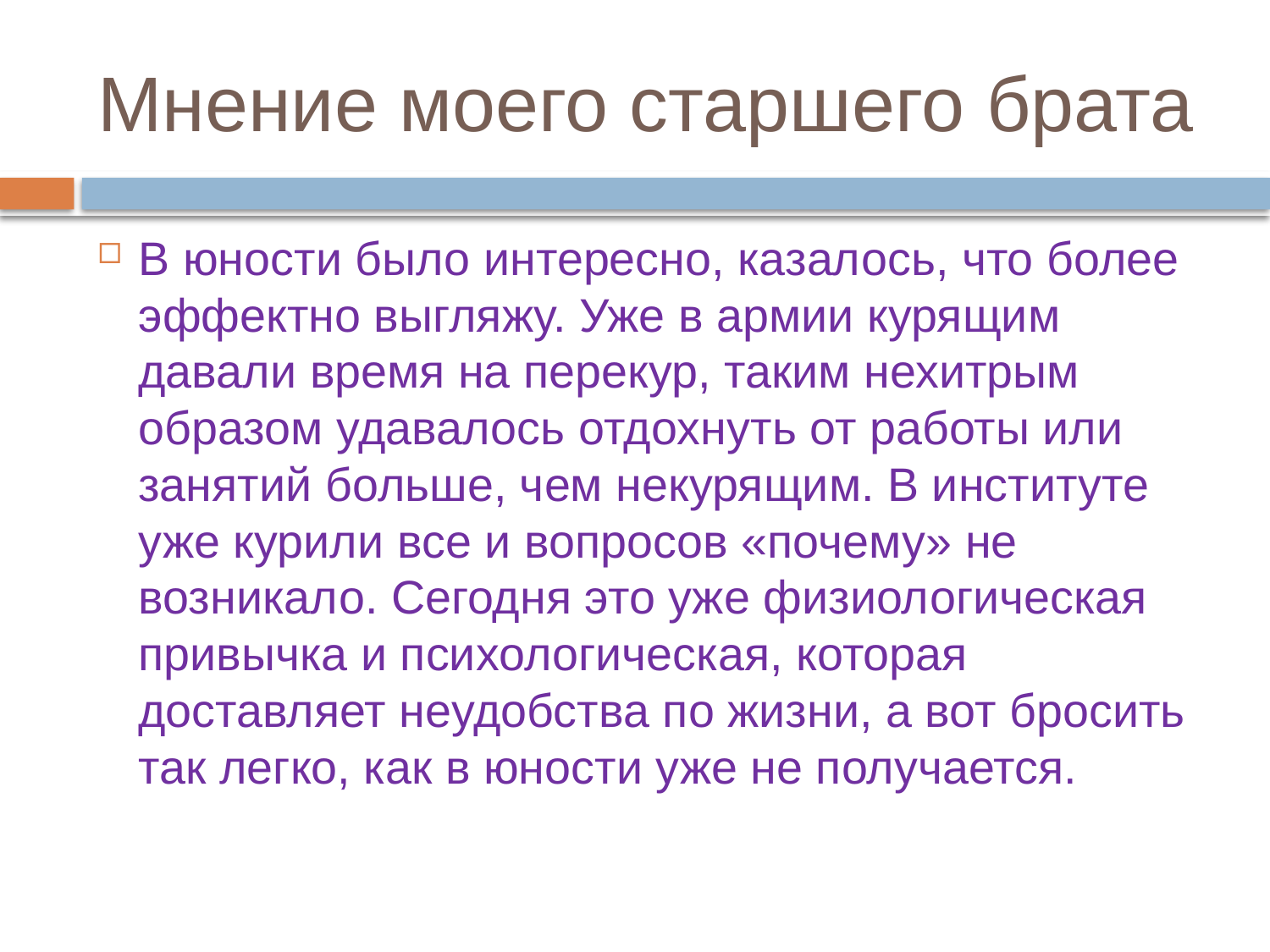

# Мнение моего старшего брата
В юности было интересно, казалось, что более эффектно выгляжу. Уже в армии курящим давали время на перекур, таким нехитрым образом удавалось отдохнуть от работы или занятий больше, чем некурящим. В институте уже курили все и вопросов «почему» не возникало. Сегодня это уже физиологическая привычка и психологическая, которая  доставляет неудобства по жизни, а вот бросить так легко, как в юности уже не получается.